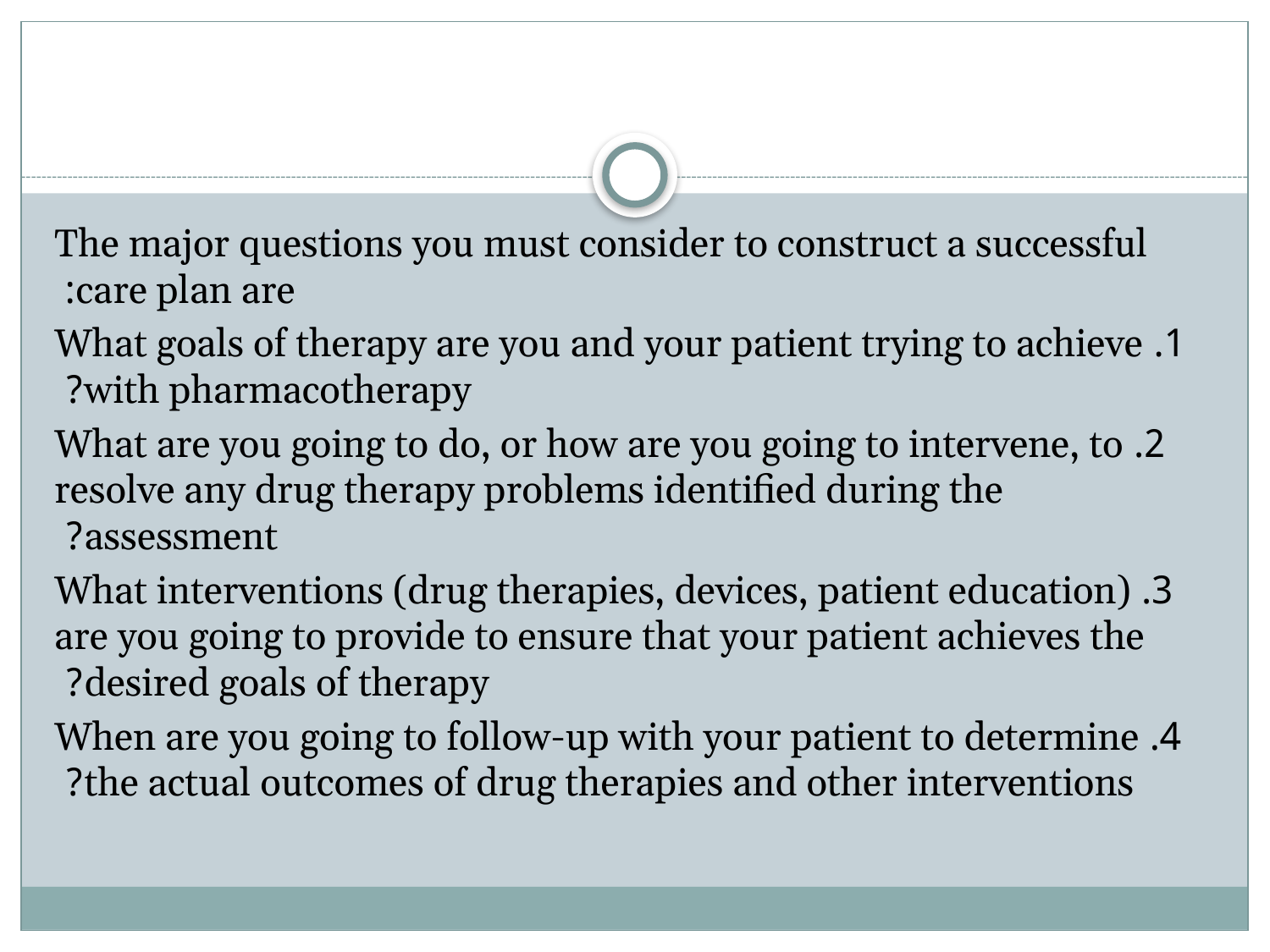

#
The major questions you must consider to construct a successful care plan are:
1. What goals of therapy are you and your patient trying to achieve with pharmacotherapy?
2. What are you going to do, or how are you going to intervene, to resolve any drug therapy problems identified during the assessment?
3. What interventions (drug therapies, devices, patient education) are you going to provide to ensure that your patient achieves the desired goals of therapy?
4. When are you going to follow-up with your patient to determine the actual outcomes of drug therapies and other interventions?